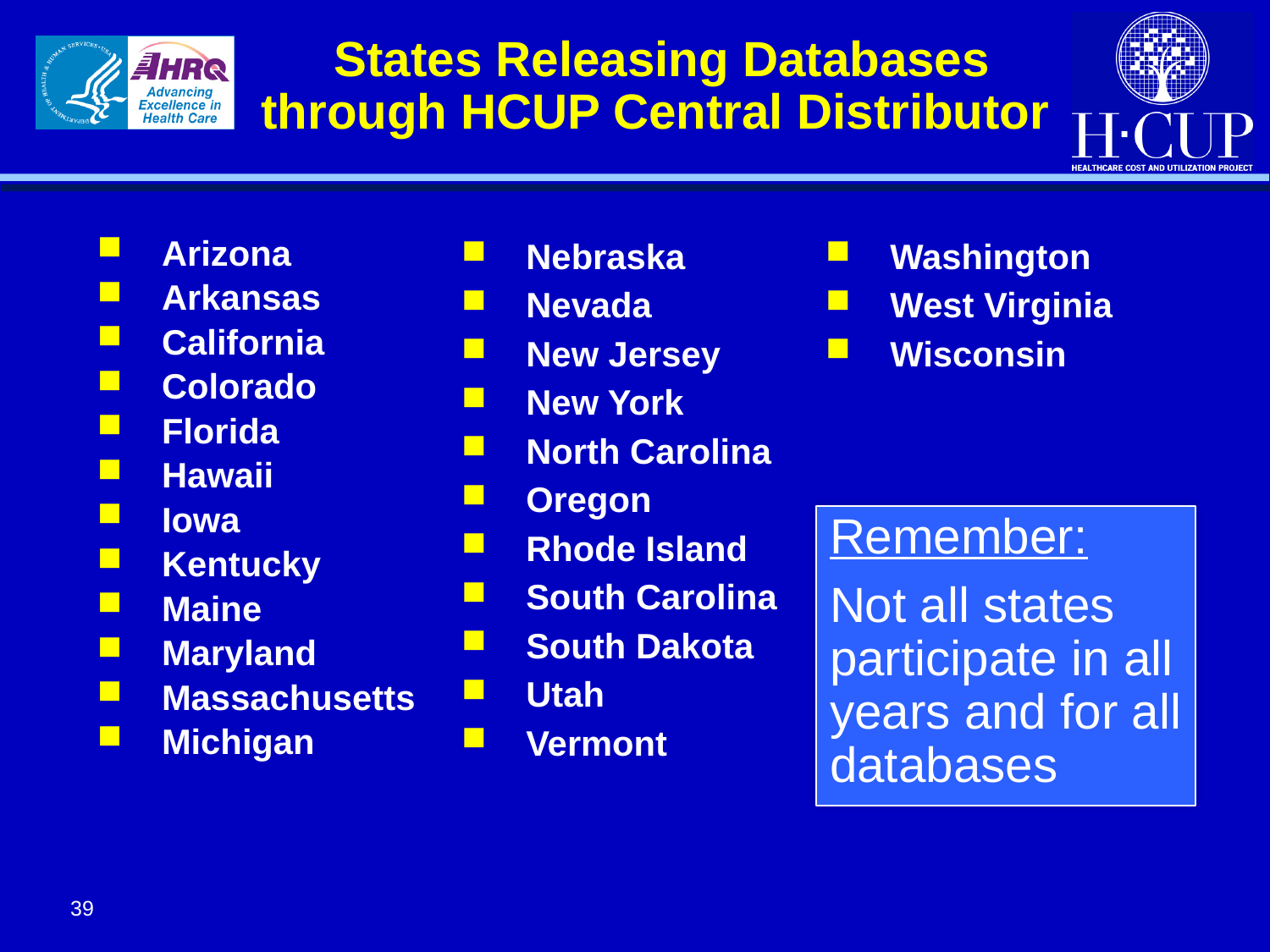

# States Releasing Databases through HCUP Central Distributor
Arizona
Arkansas
California
Colorado
Florida
Hawaii
Iowa
Kentucky
Maine
Maryland
Massachusetts
Michigan
Nebraska
Nevada
New Jersey
New York
North Carolina
Oregon
Rhode Island
South Carolina
South Dakota
Utah
Vermont
Washington
West Virginia
Wisconsin

Remember:
Not all states participate in all years and for all databases

39